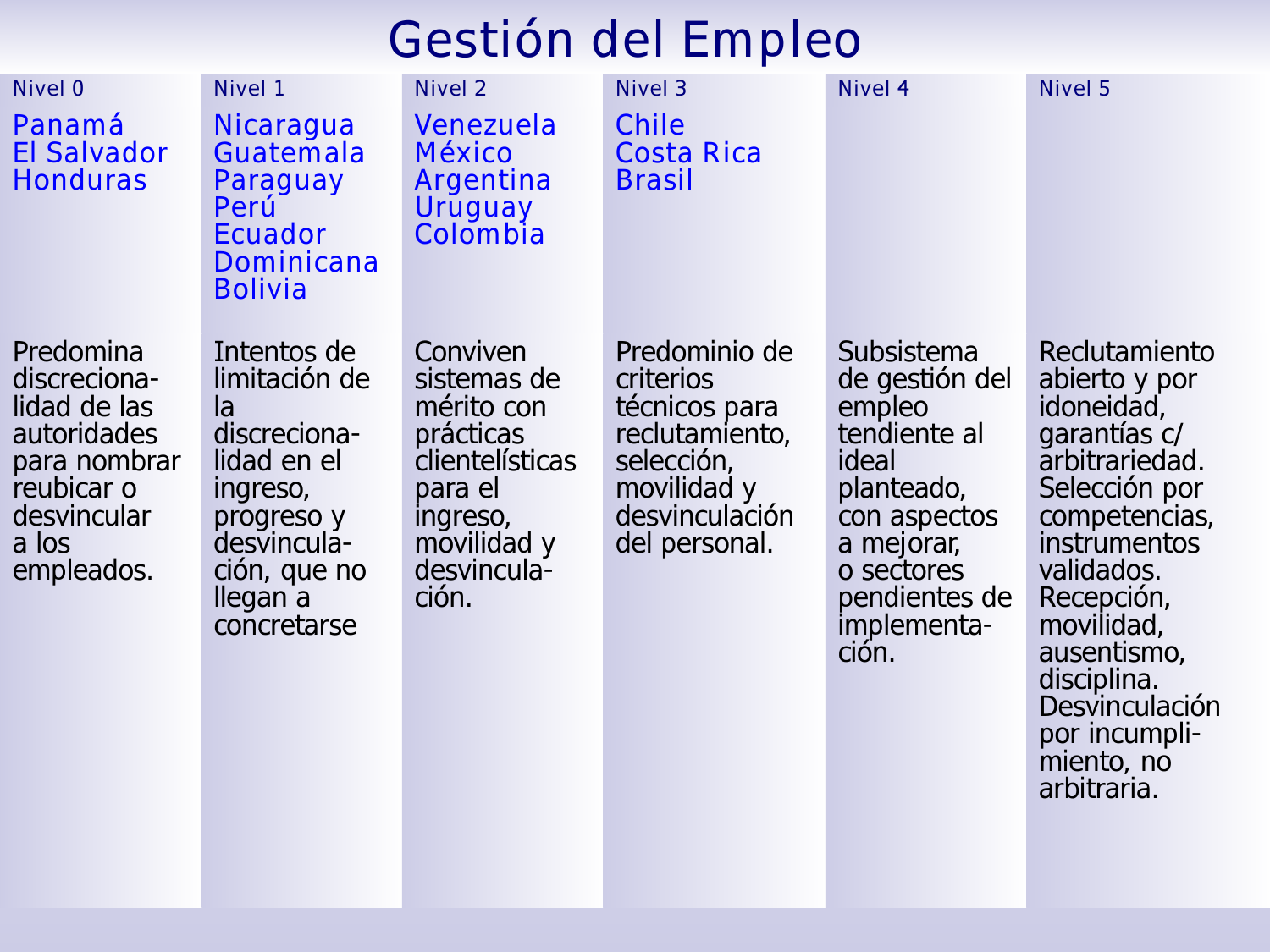

# Gestión del Empleo
| Nivel 0 | Nivel 1 | Nivel 2 | Nivel 3 | Nivel 4 | Nivel 5 |
| --- | --- | --- | --- | --- | --- |
| Panamá El Salvador Honduras | Nicaragua Guatemala Paraguay Perú Ecuador Dominicana Bolivia | Venezuela México Argentina Uruguay Colombia | Chile Costa Rica Brasil |  |  |
| Predomina discreciona- lidad de las autoridades para nombrar reubicar o desvincular a los empleados. | Intentos de limitación de la discreciona- lidad en el ingreso, progreso y desvincula-ción, que no llegan a concretarse | Conviven sistemas de mérito con prácticas clientelísticas para el ingreso, movilidad y desvincula-ción. | Predominio de criterios técnicos para reclutamiento, selección, movilidad y desvinculación del personal. | Subsistema de gestión del empleo tendiente al ideal planteado, con aspectos a mejorar, o sectores pendientes de implementa-ción. | Reclutamiento abierto y por idoneidad, garantías c/ arbitrariedad. Selección por competencias, instrumentos validados. Recepción, movilidad, ausentismo, disciplina. Desvinculación por incumpli- miento, no arbitraria. |